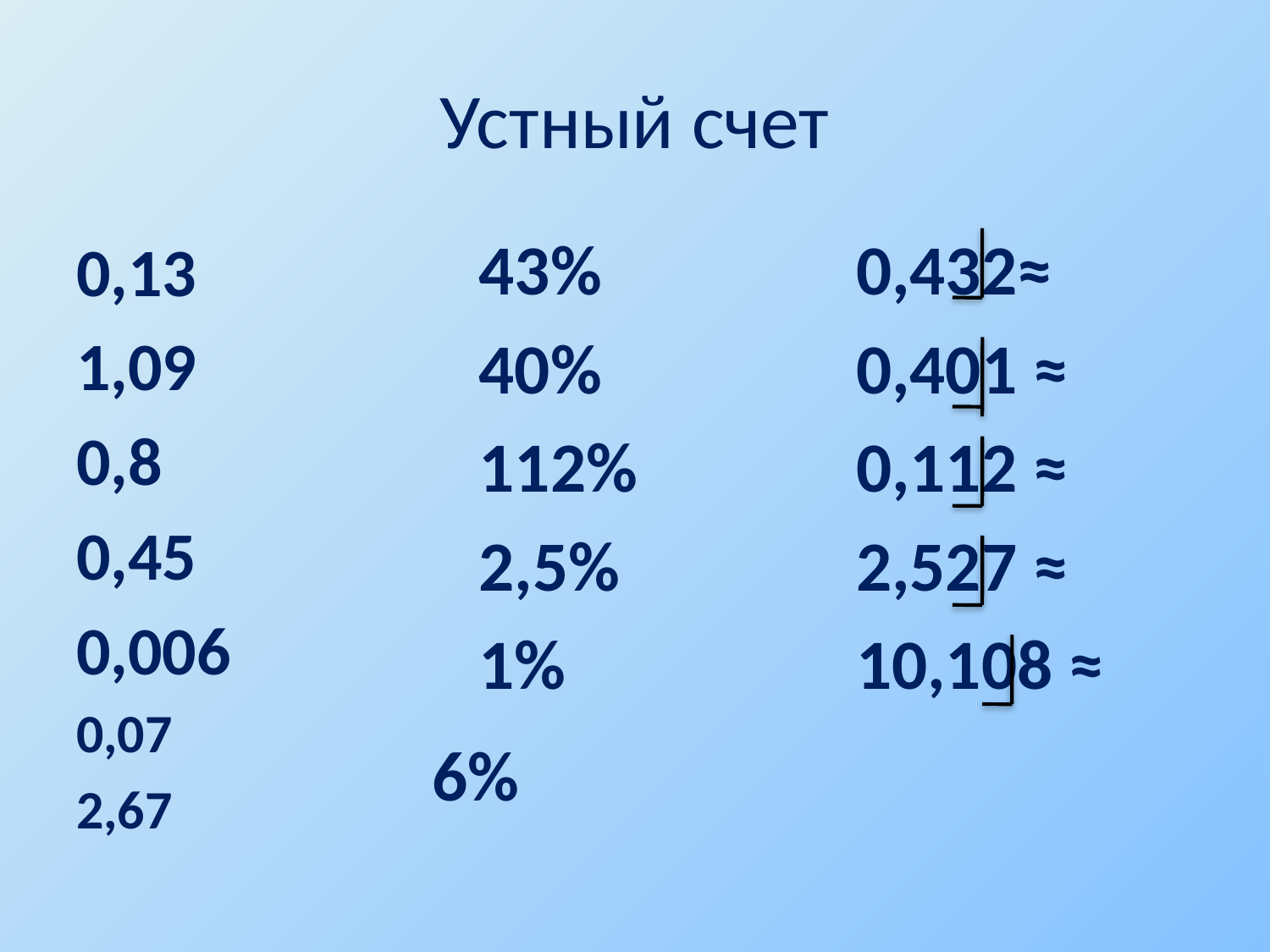

# Устный счет
43%
40%
112%
2,5%
1%

0,432≈
0,401 ≈
0,112 ≈
2,527 ≈
10,108 ≈

0,13
1,09
0,8
0,45
0,006
0,07
2,67

6%